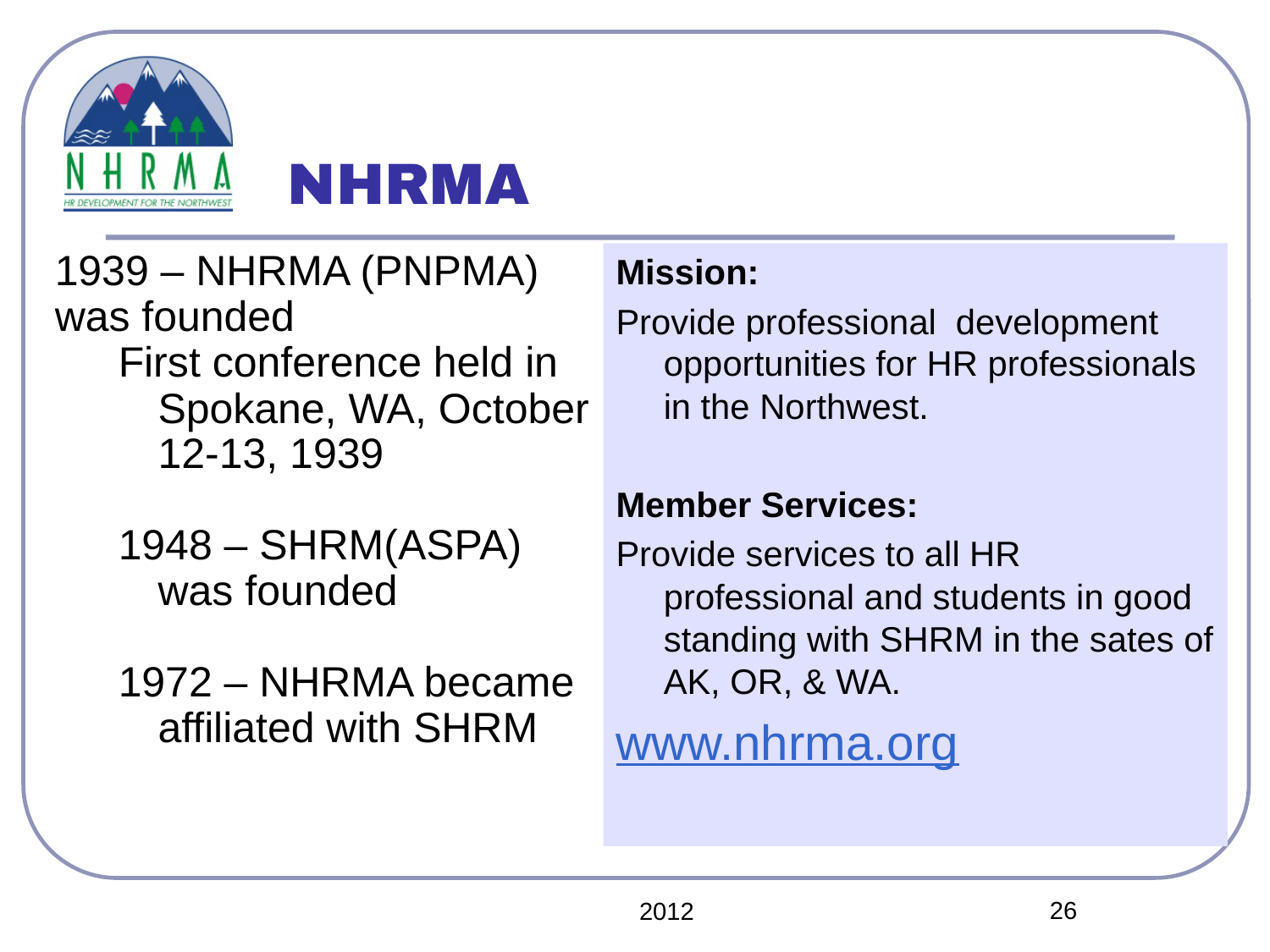

# NHRMA
1939 – NHRMA (PNPMA) was founded
First conference held in Spokane, WA, October 12-13, 1939

1948 – SHRM(ASPA) was founded

1972 – NHRMA became affiliated with SHRM
Mission:
Provide professional  development opportunities for HR professionals in the Northwest.

Member Services:
Provide services to all HR professional and students in good standing with SHRM in the sates of AK, OR, & WA.
www.nhrma.org

26
2012